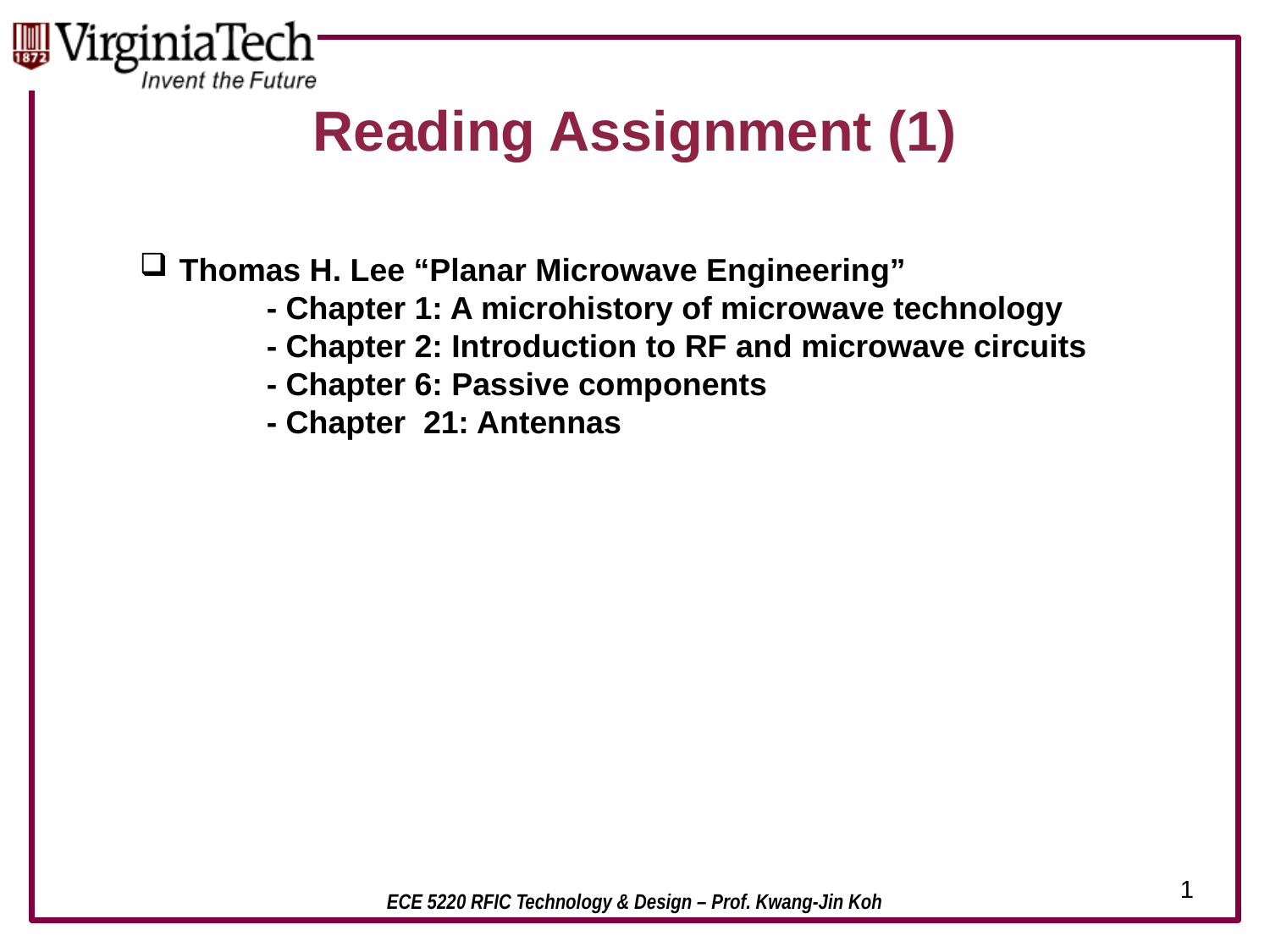

# Reading Assignment (1)
Thomas H. Lee “Planar Microwave Engineering”
	- Chapter 1: A microhistory of microwave technology
	- Chapter 2: Introduction to RF and microwave circuits
	- Chapter 6: Passive components
	- Chapter  21: Antennas
1